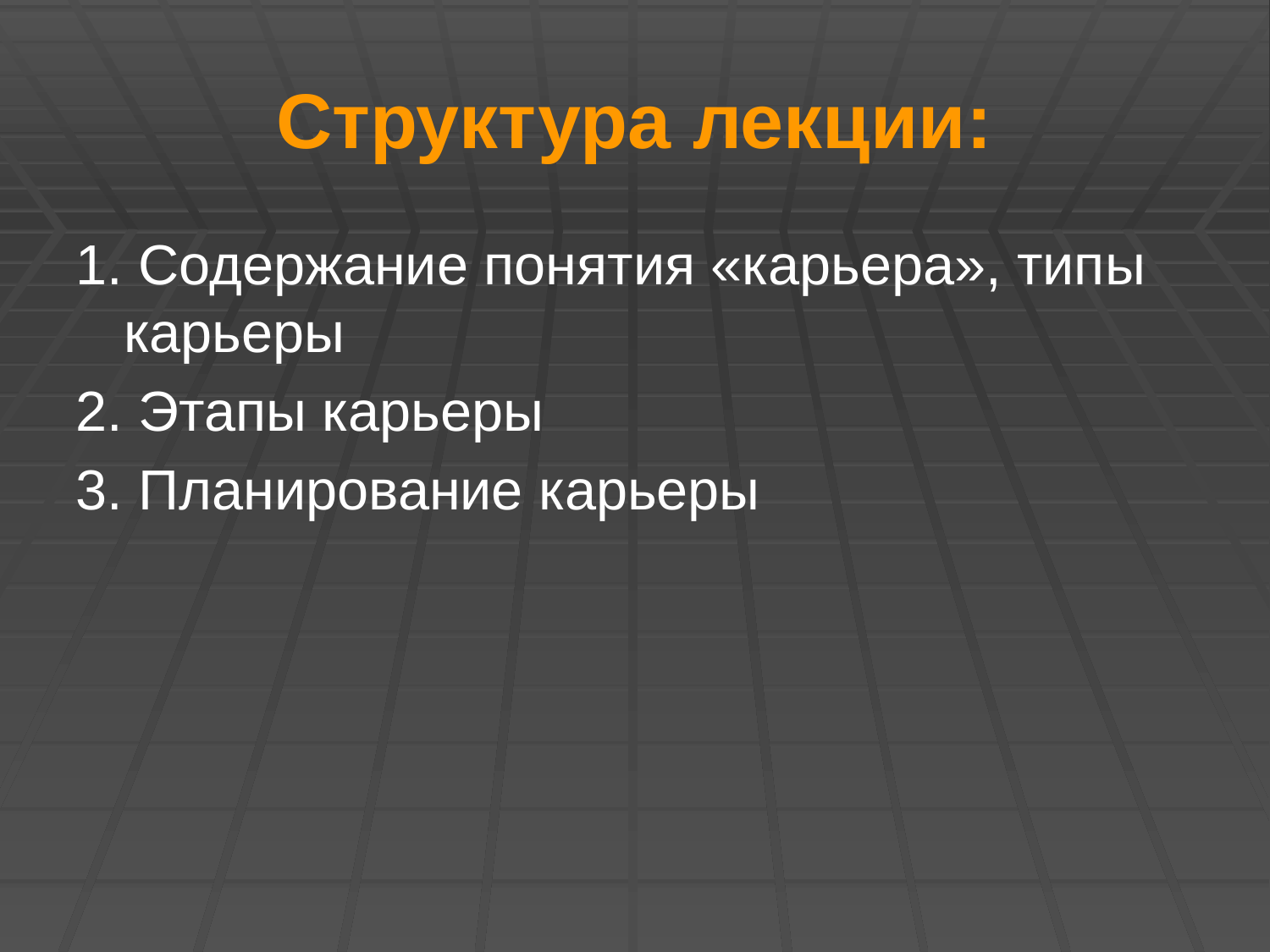

Структура лекции:
1. Содержание понятия «карьера», типы карьеры
2. Этапы карьеры
3. Планирование карьеры